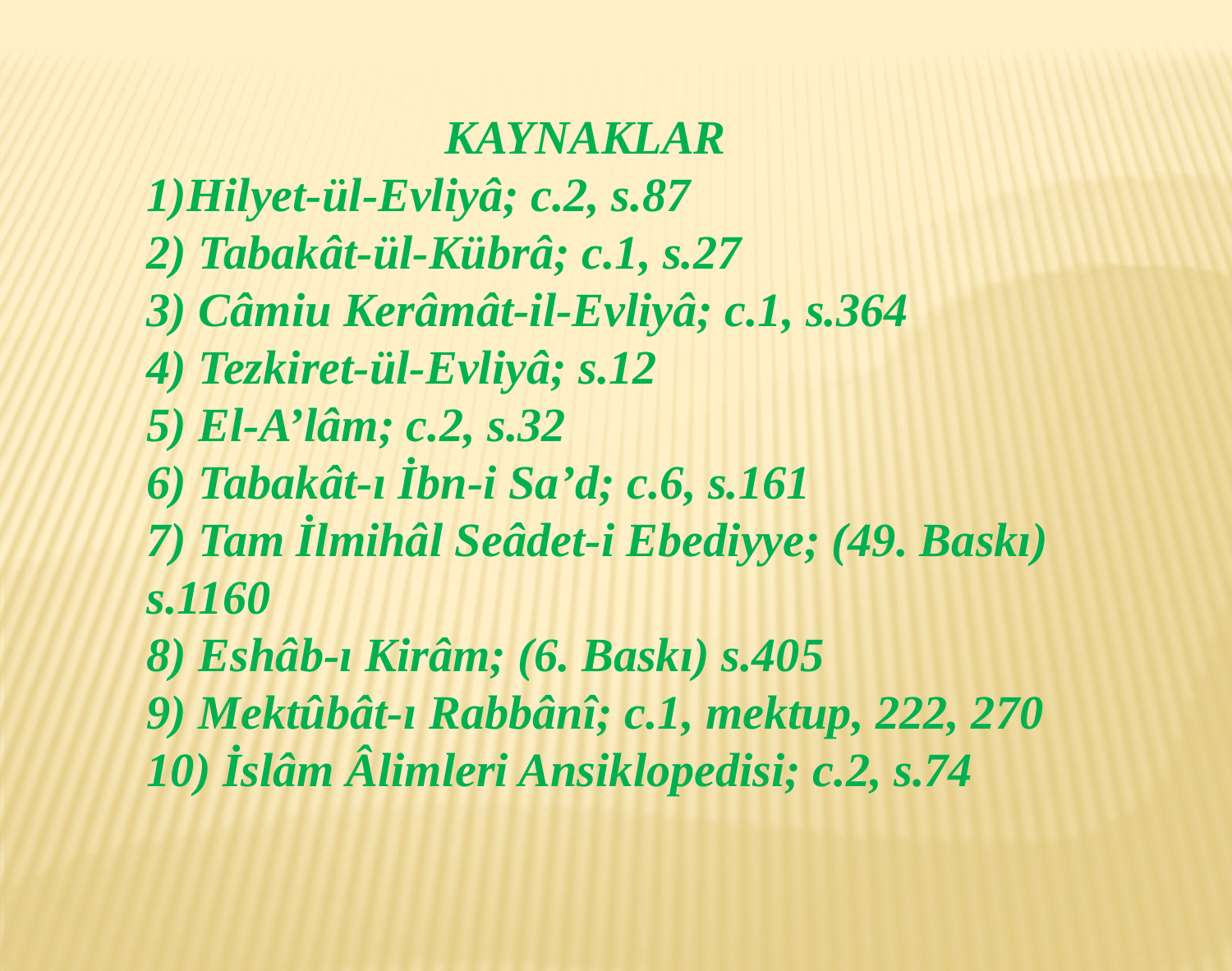

KAYNAKLAR
1)Hilyet-ül-Evliyâ; c.2, s.87
2) Tabakât-ül-Kübrâ; c.1, s.27
3) Câmiu Kerâmât-il-Evliyâ; c.1, s.364
4) Tezkiret-ül-Evliyâ; s.12
5) El-A’lâm; c.2, s.32
6) Tabakât-ı İbn-i Sa’d; c.6, s.161
7) Tam İlmihâl Seâdet-i Ebediyye; (49. Baskı) s.1160
8) Eshâb-ı Kirâm; (6. Baskı) s.405
9) Mektûbât-ı Rabbânî; c.1, mektup, 222, 270
10) İslâm Âlimleri Ansiklopedisi; c.2, s.74